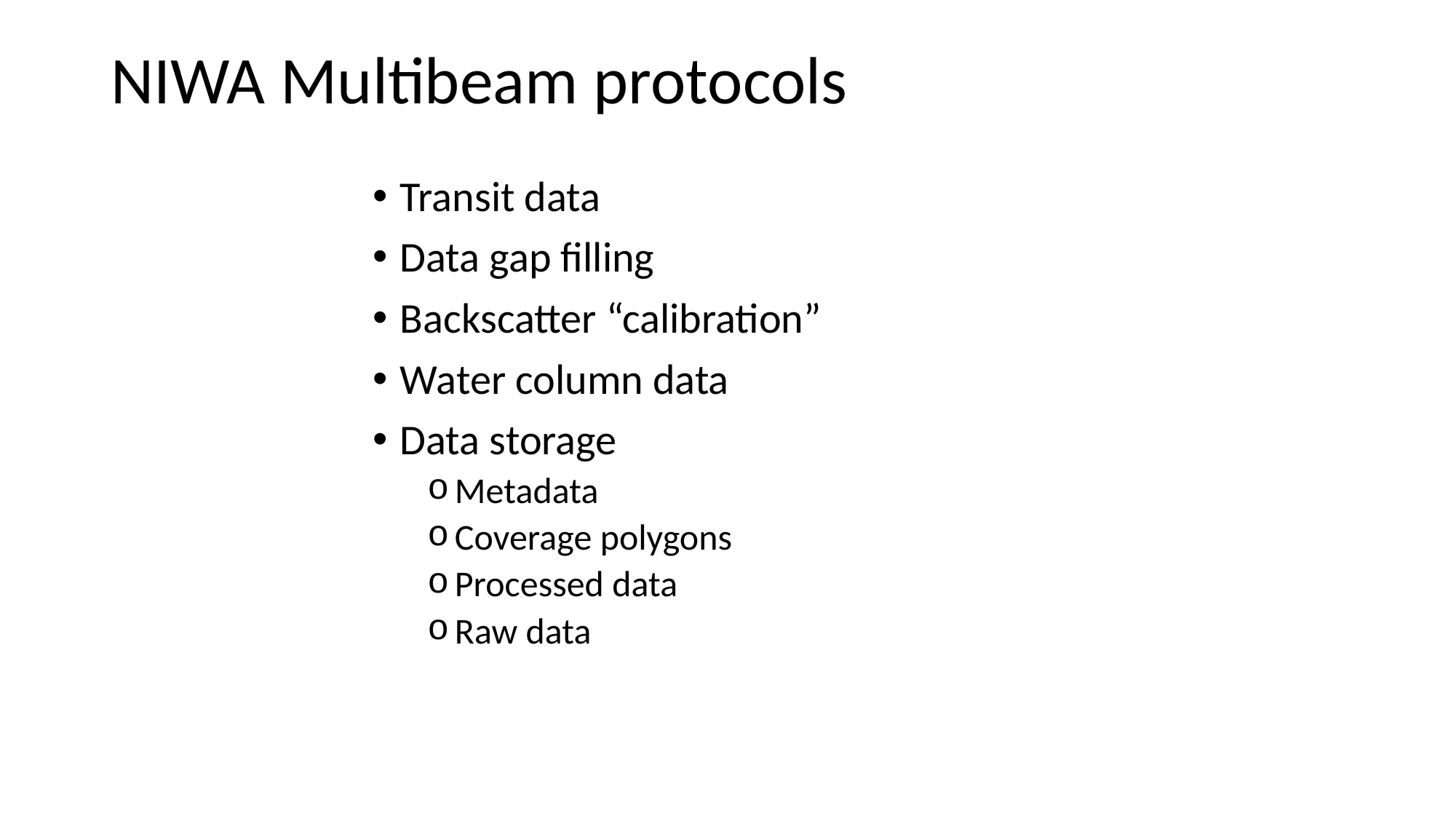

# NIWA Multibeam protocols
Transit data
Data gap filling
Backscatter “calibration”
Water column data
Data storage
Metadata
Coverage polygons
Processed data
Raw data